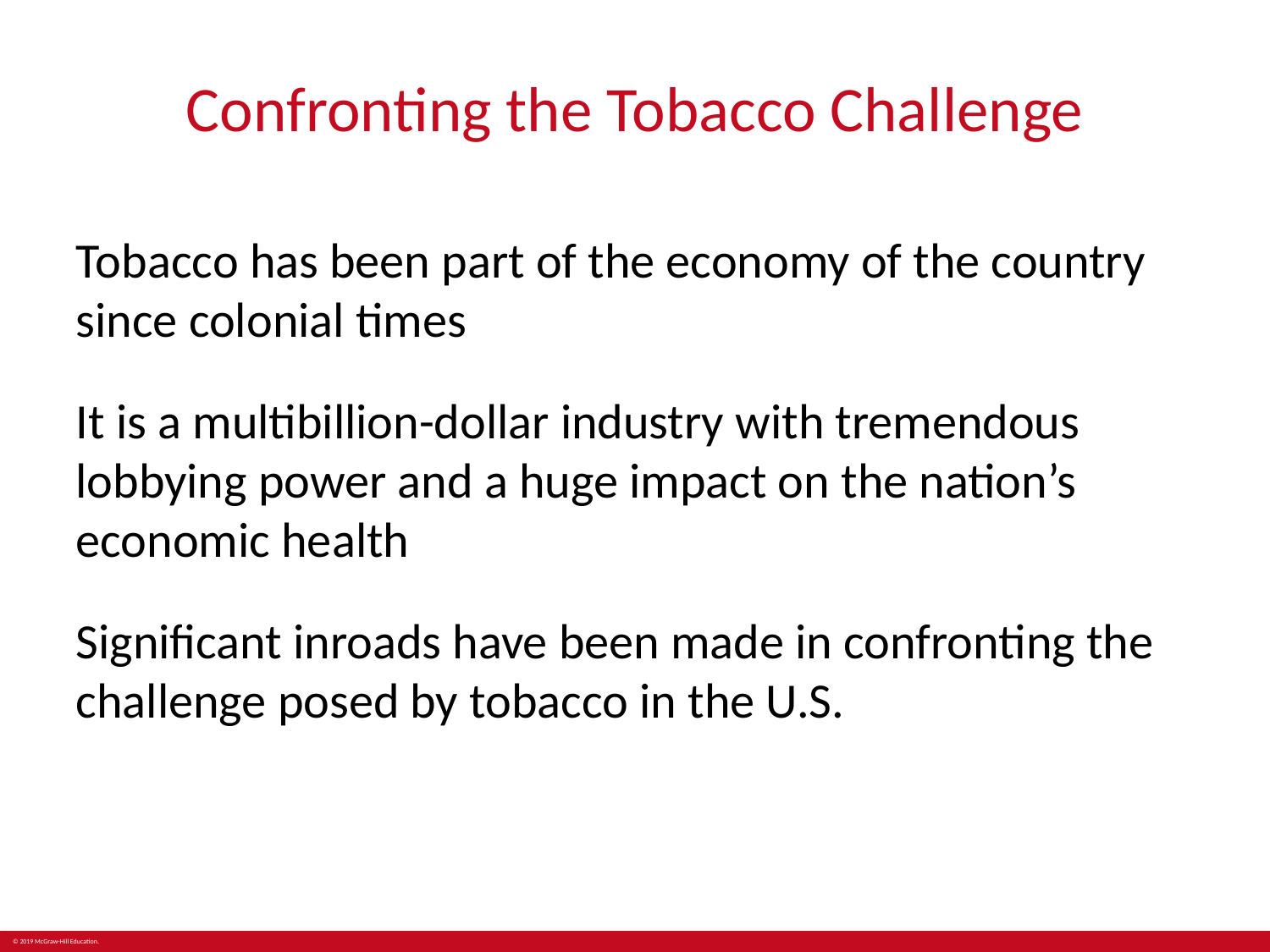

# Confronting the Tobacco Challenge
Tobacco has been part of the economy of the country since colonial times
It is a multibillion-dollar industry with tremendous lobbying power and a huge impact on the nation’s economic health
Significant inroads have been made in confronting the challenge posed by tobacco in the U.S.